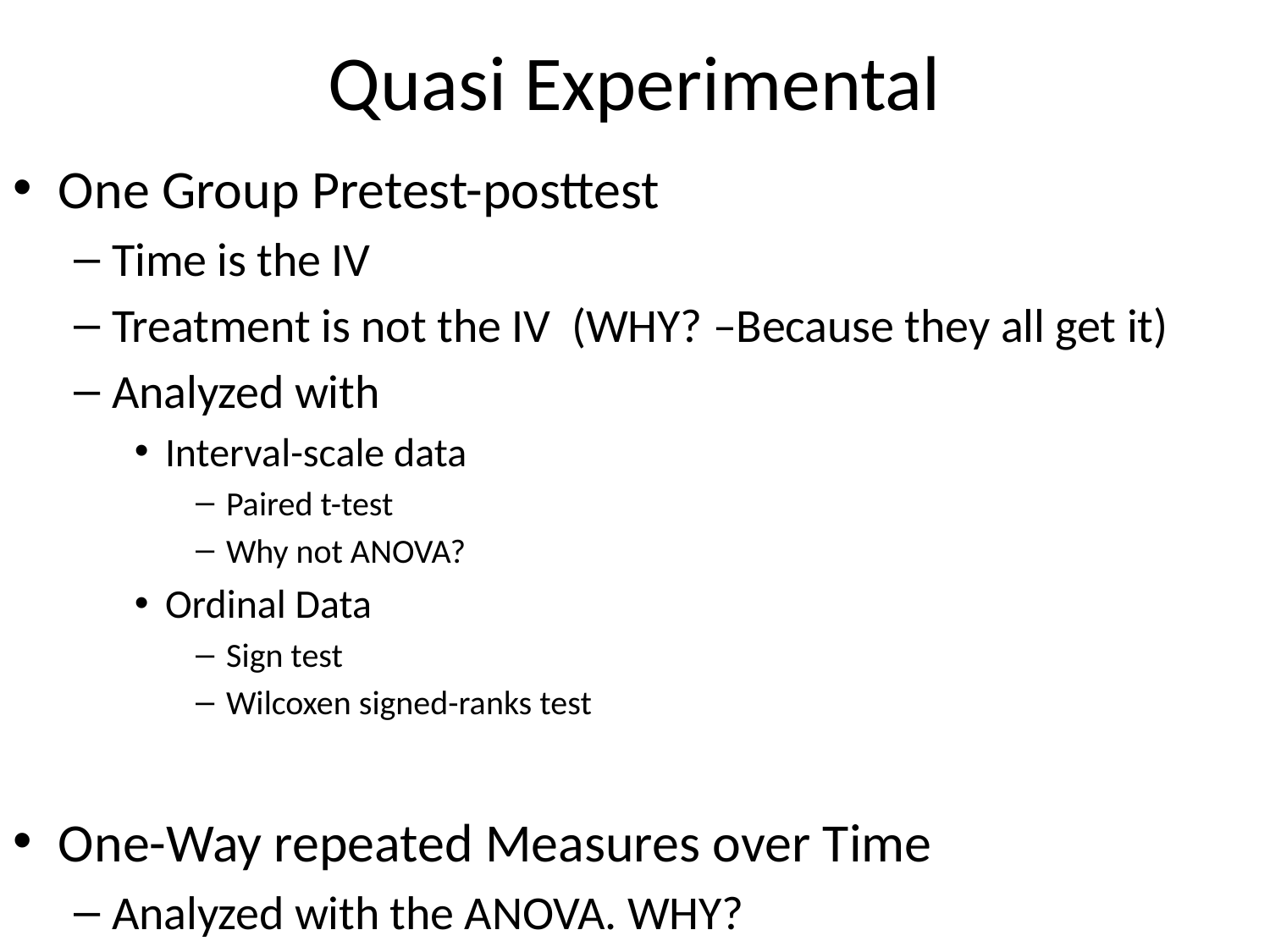

# Quasi Experimental
One Group Pretest-posttest
Time is the IV
Treatment is not the IV  (WHY? –Because they all get it)
Analyzed with
Interval-scale data
Paired t-test
Why not ANOVA?
Ordinal Data
Sign test
Wilcoxen signed-ranks test

One-Way repeated Measures over Time
Analyzed with the ANOVA. WHY?